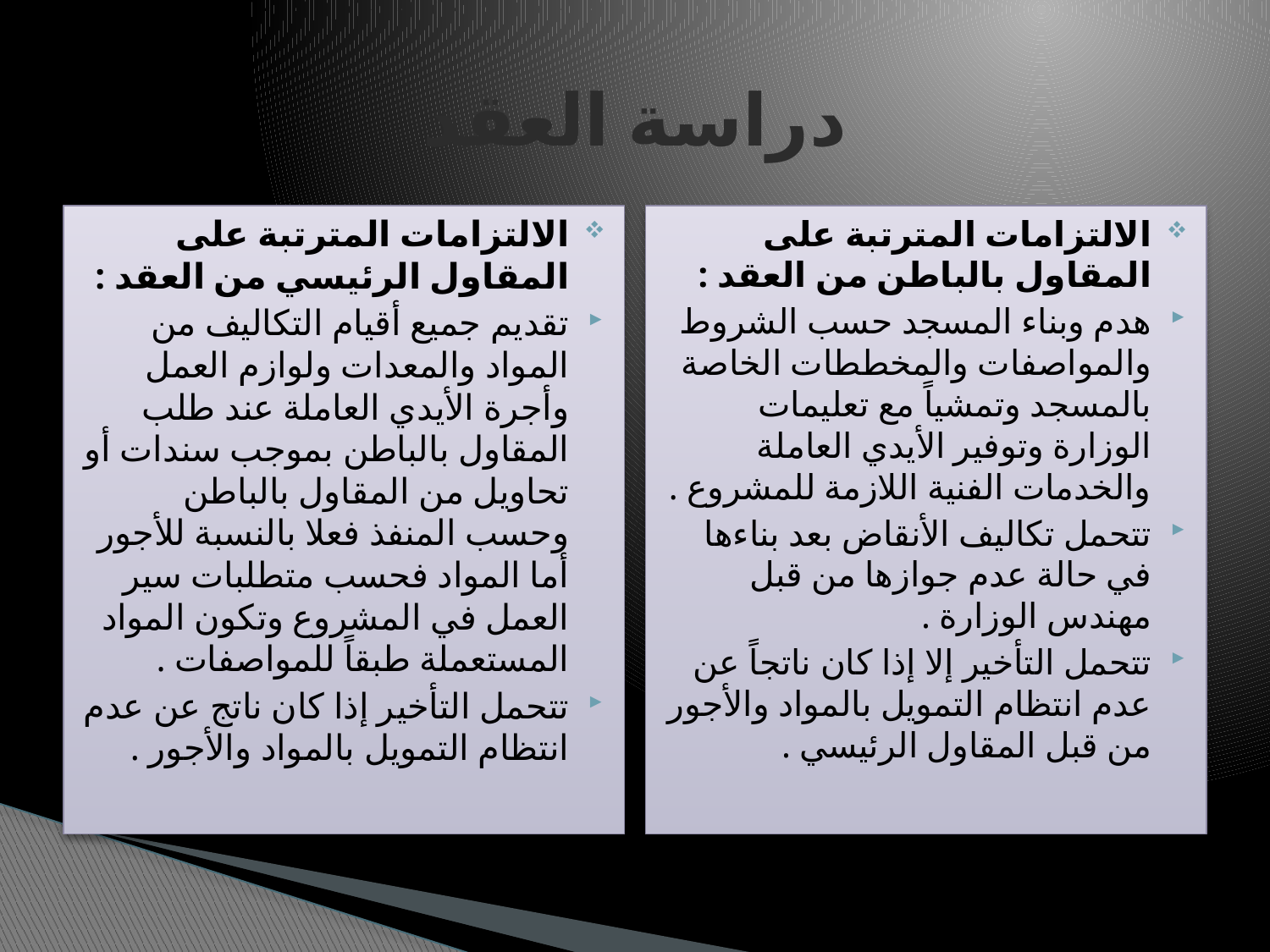

# دراسة العقد
الالتزامات المترتبة على المقاول الرئيسي من العقد :
تقديم جميع أقيام التكاليف من المواد والمعدات ولوازم العمل وأجرة الأيدي العاملة عند طلب المقاول بالباطن بموجب سندات أو تحاويل من المقاول بالباطن وحسب المنفذ فعلا بالنسبة للأجور أما المواد فحسب متطلبات سير العمل في المشروع وتكون المواد المستعملة طبقاً للمواصفات .
تتحمل التأخير إذا كان ناتج عن عدم انتظام التمويل بالمواد والأجور .
الالتزامات المترتبة على المقاول بالباطن من العقد :
هدم وبناء المسجد حسب الشروط والمواصفات والمخططات الخاصة بالمسجد وتمشياً مع تعليمات الوزارة وتوفير الأيدي العاملة والخدمات الفنية اللازمة للمشروع .
تتحمل تكاليف الأنقاض بعد بناءها في حالة عدم جوازها من قبل مهندس الوزارة .
تتحمل التأخير إلا إذا كان ناتجاً عن عدم انتظام التمويل بالمواد والأجور من قبل المقاول الرئيسي .